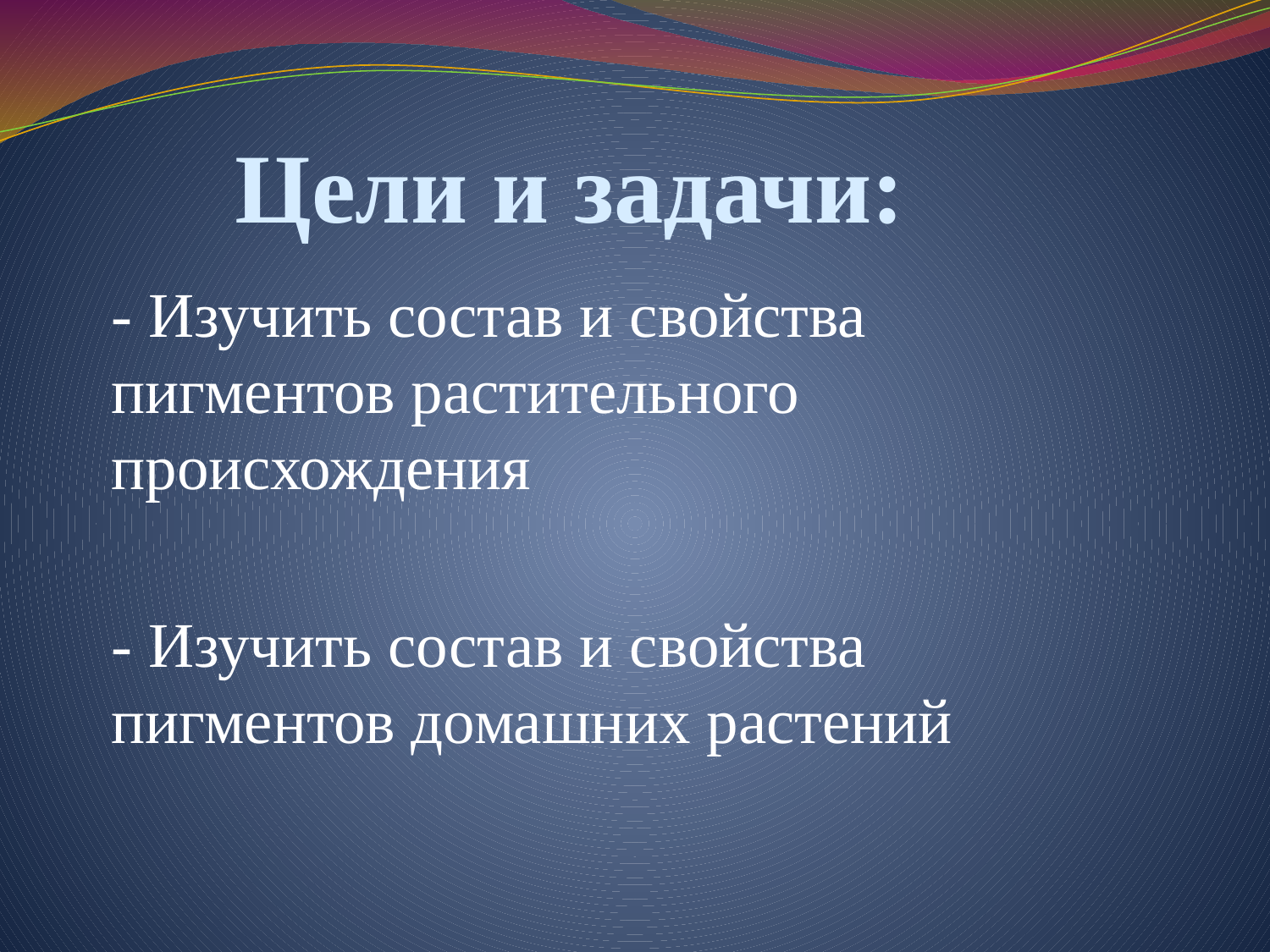

# Цели и задачи:
- Изучить состав и свойства пигментов растительного происхождения

- Изучить состав и свойства пигментов домашних растений